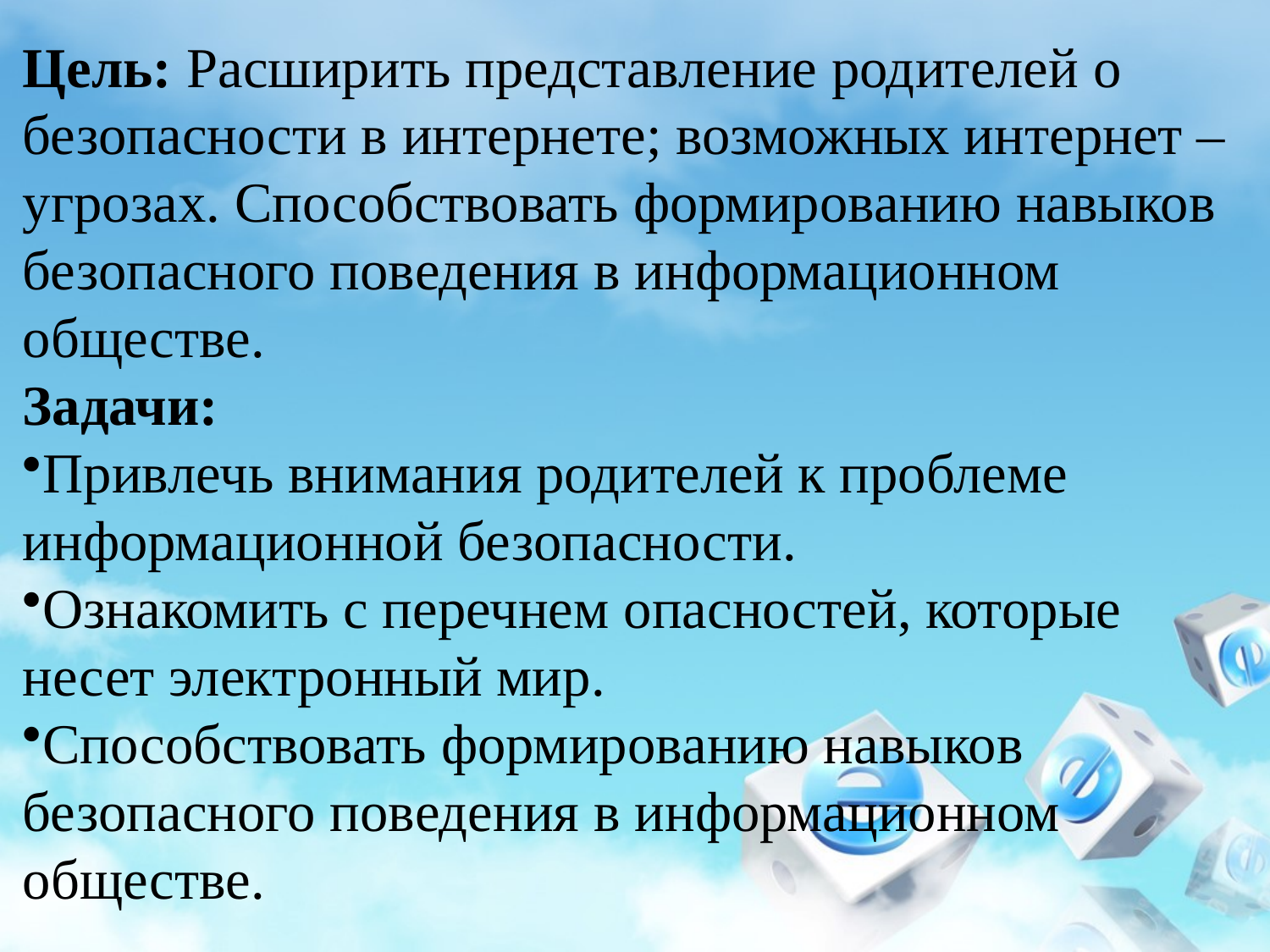

Цель: Расширить представление родителей о безопасности в интернете; возможных интернет – угрозах. Способствовать формированию навыков безопасного поведения в информационном обществе.
Задачи:
Привлечь внимания родителей к проблеме информационной безопасности.
Ознакомить с перечнем опасностей, которые несет электронный мир.
Способствовать формированию навыков безопасного поведения в информационном обществе.